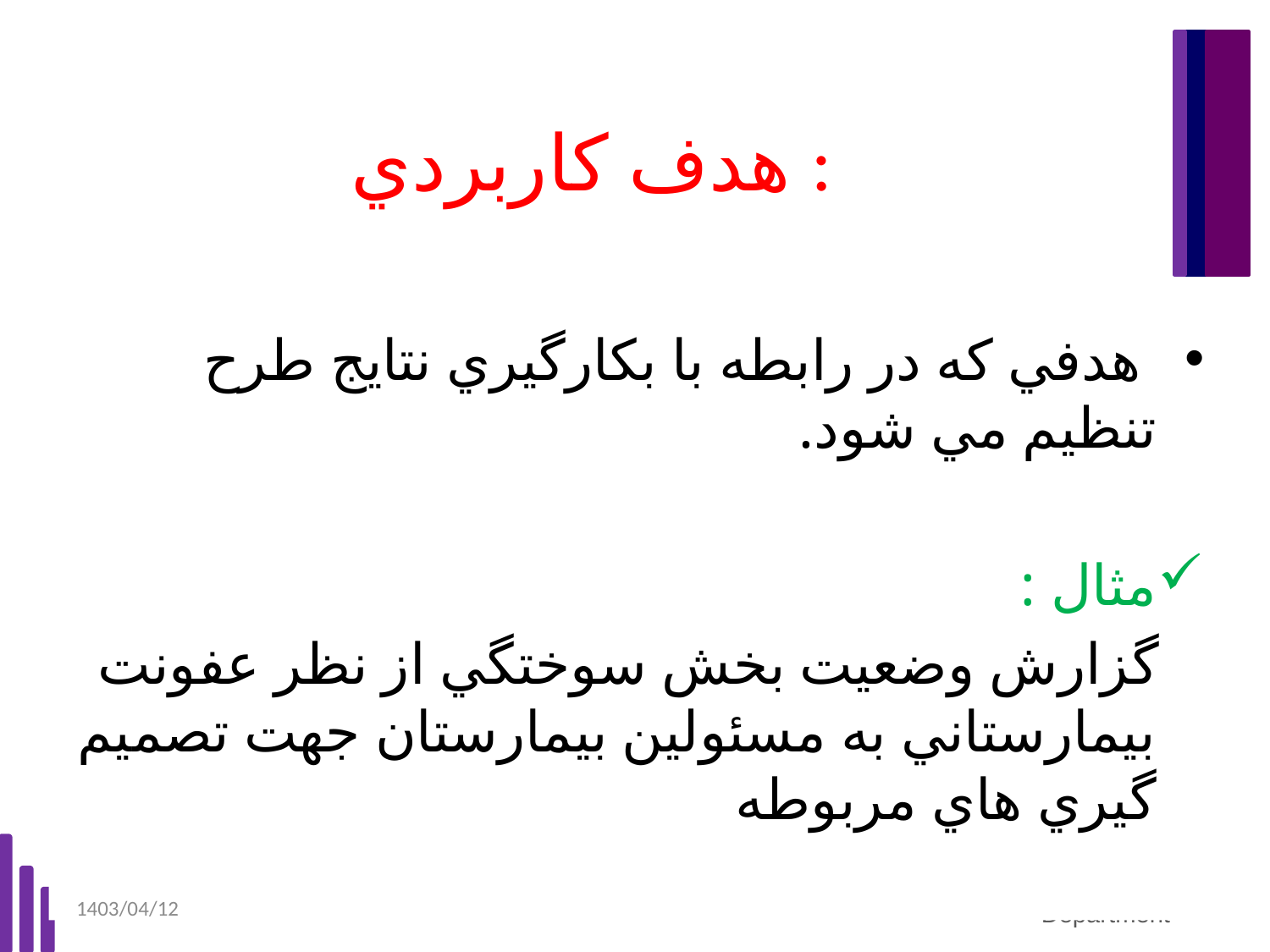

# هدف كاربردي :
 هدفي كه در رابطه با بكارگيري نتايج طرح تنظيم مي شود.

مثال :
   گزارش وضعيت بخش سوختگي از نظر عفونت بيمارستاني به مسئولين بيمارستان جهت تصميم گيري هاي مربوطه
1403/04/12